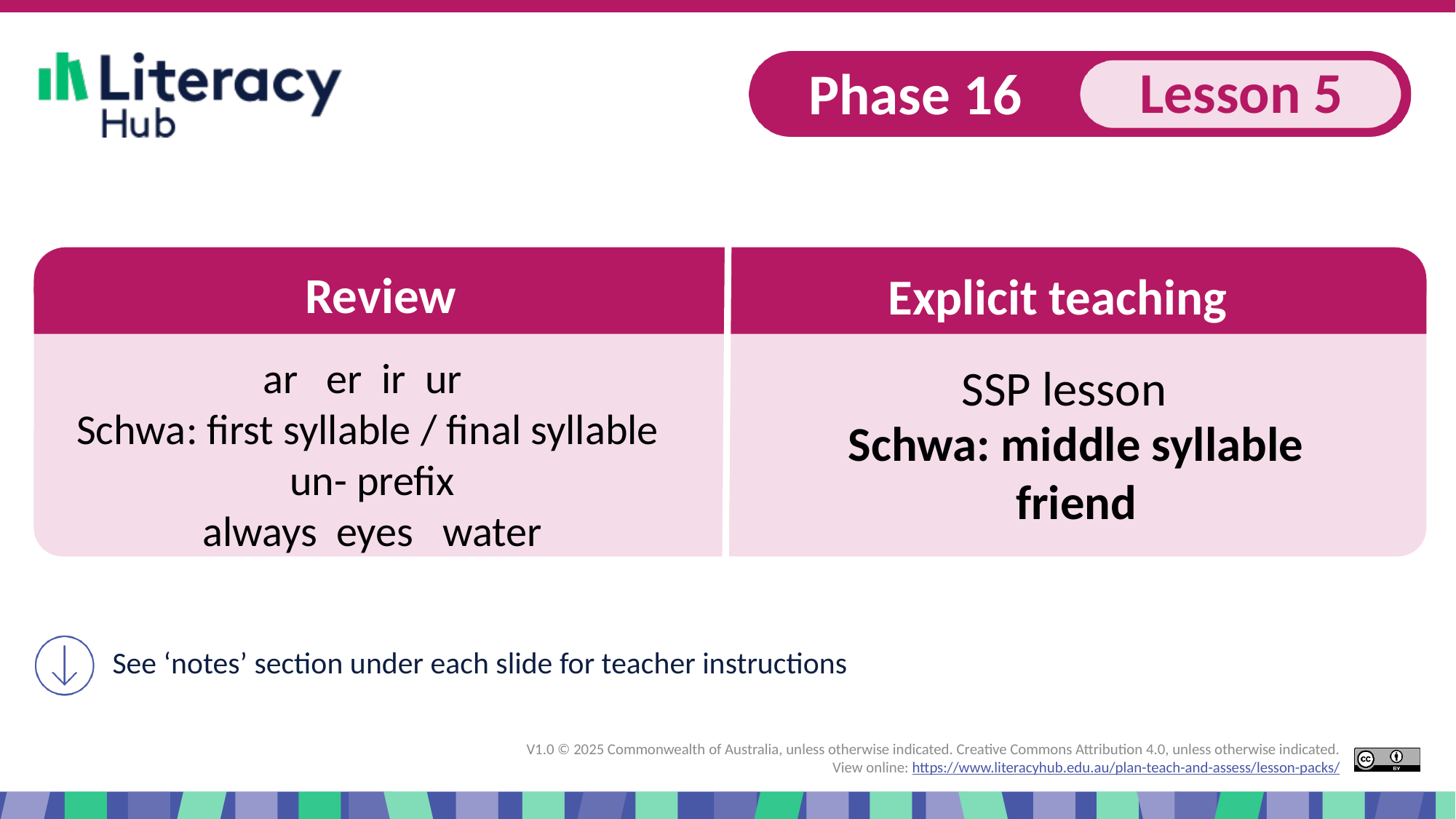

Slide 1 Explicit teaching Phase 16, lesson 5. Schwa: middle syllable
ar   er  ir  ur
Schwa: first syllable / final syllable
un- prefix
always  eyes   water
Schwa: middle syllable
friend